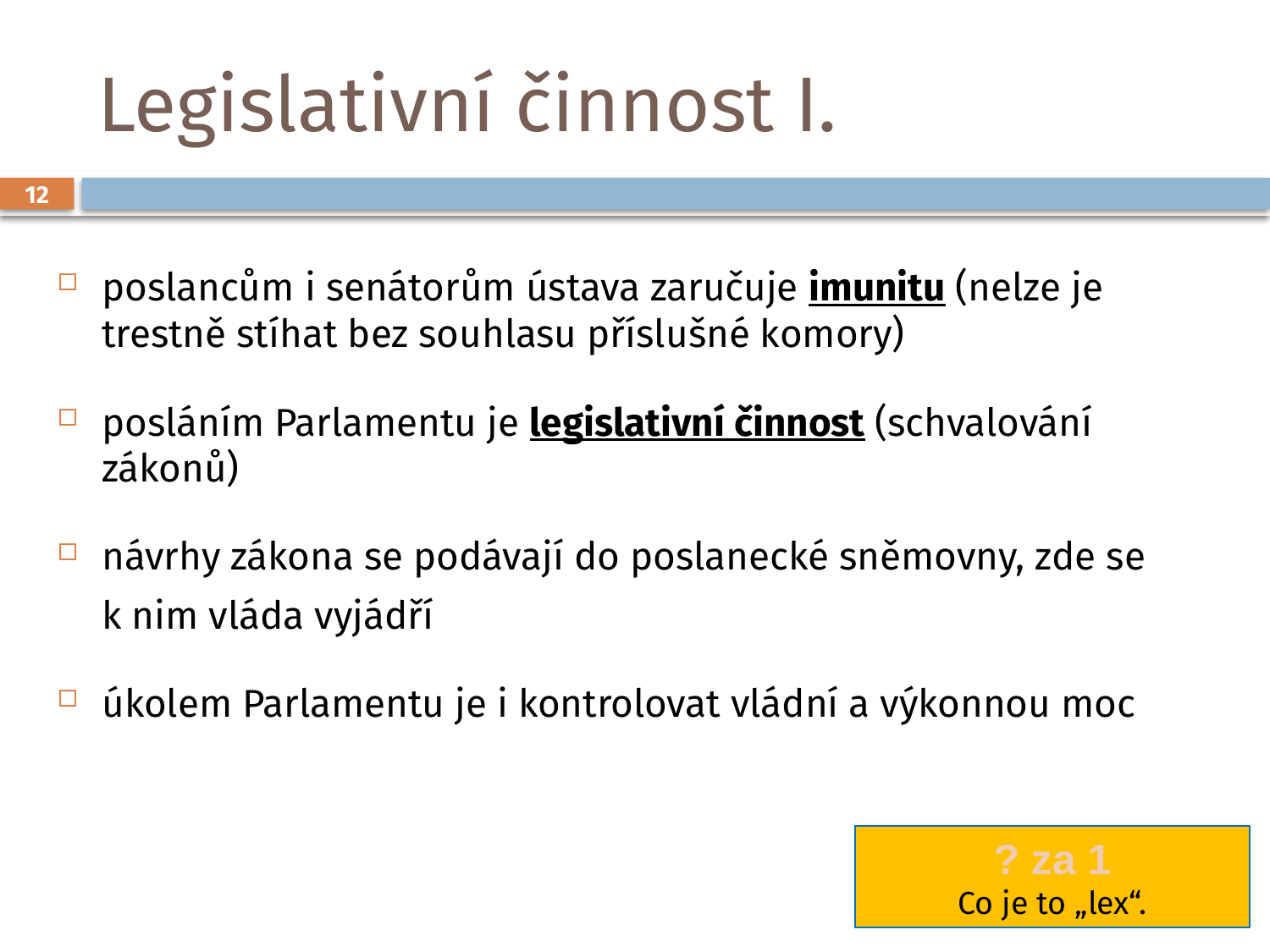

# Legislativní činnost I.
12
poslancům i senátorům ústava zaručuje imunitu (nelze je trestně stíhat bez souhlasu příslušné komory)

posláním Parlamentu je legislativní činnost (schvalování zákonů)

návrhy zákona se podávají do poslanecké sněmovny, zde se
	k nim vláda vyjádří

úkolem Parlamentu je i kontrolovat vládní a výkonnou moc
? za 1
Co je to „lex“.